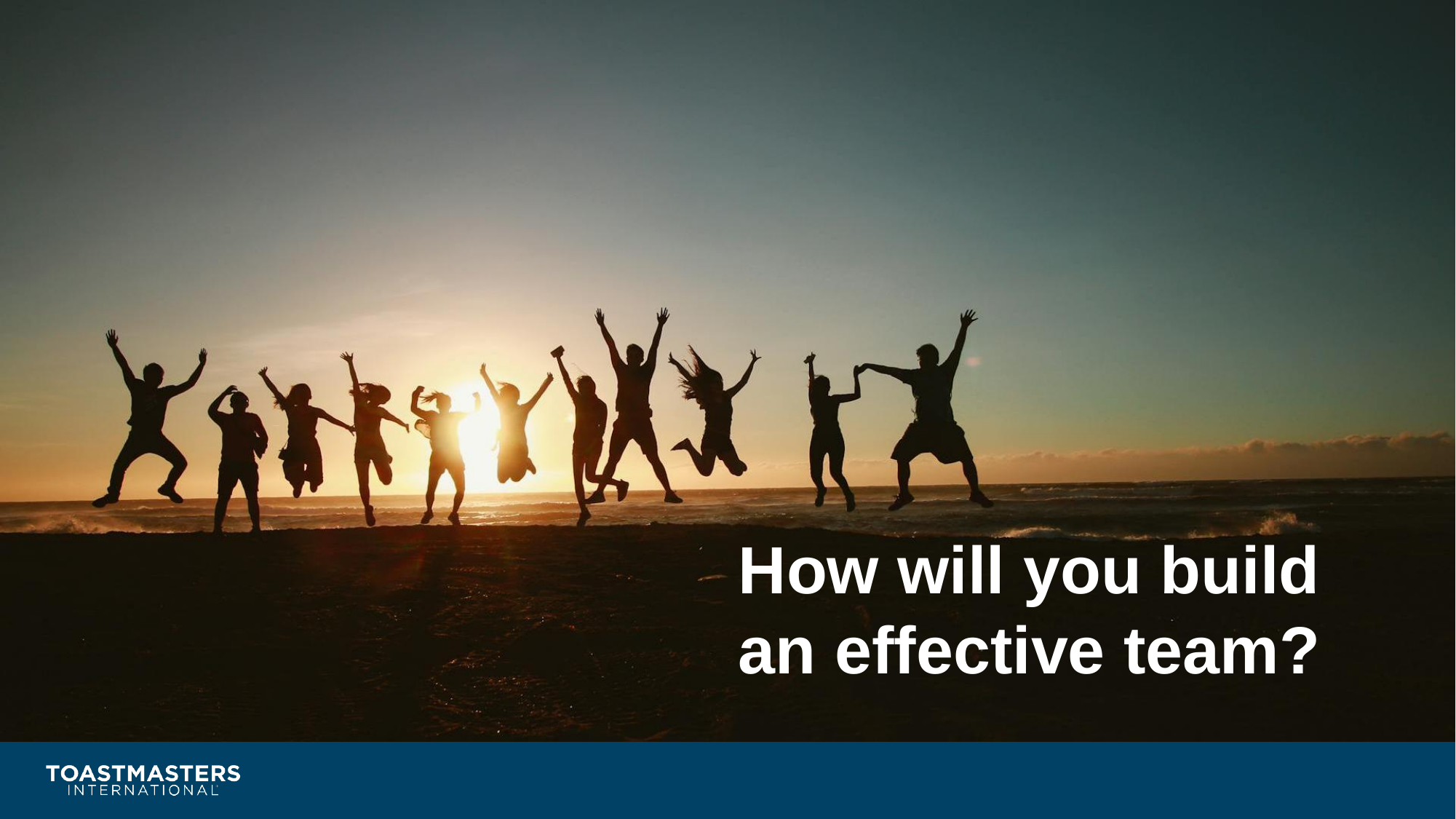

# How will you build an effective team?